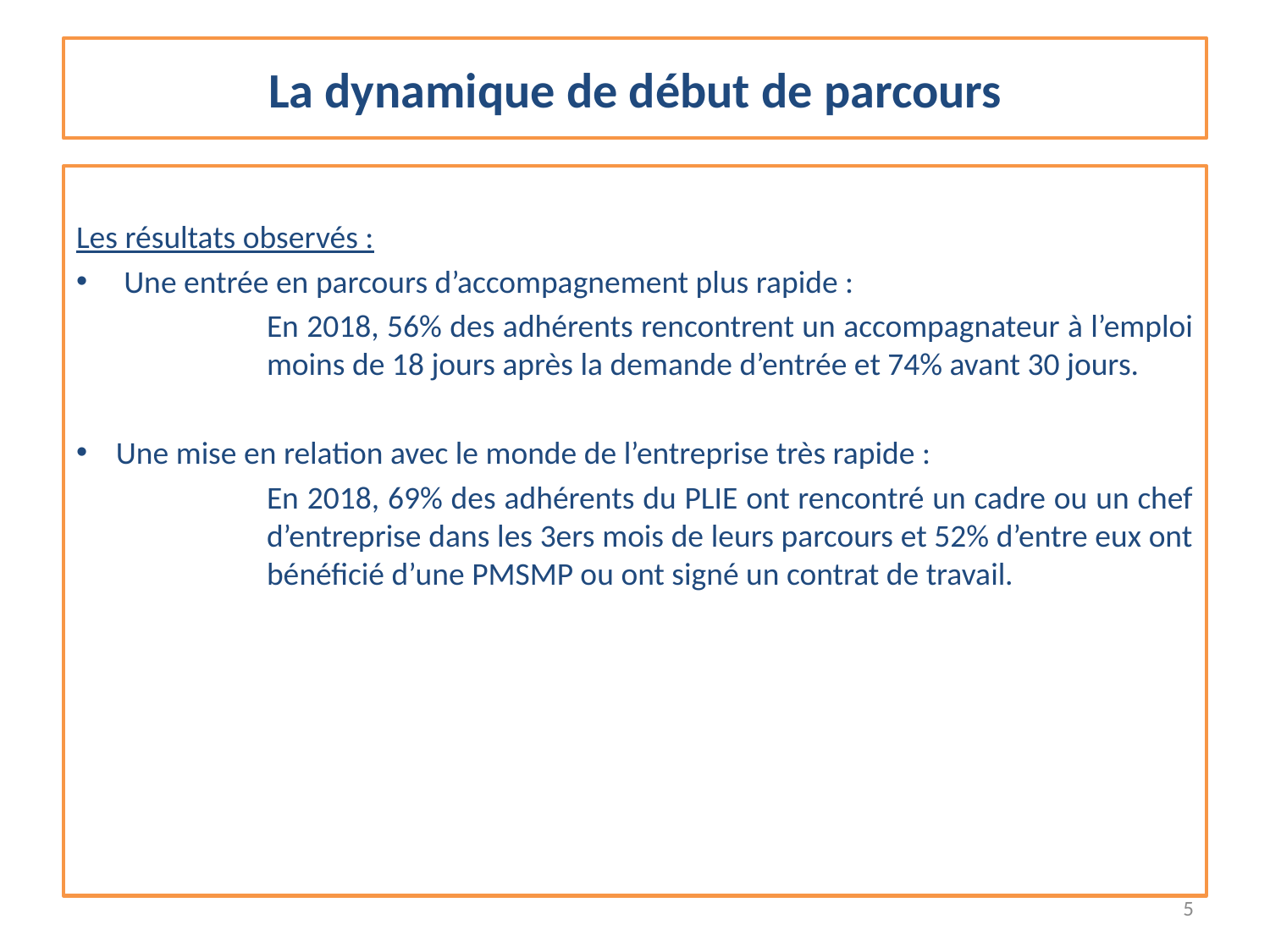

# La dynamique de début de parcours

Les résultats observés :
Une entrée en parcours d’accompagnement plus rapide :
	En 2018, 56% des adhérents rencontrent un accompagnateur à l’emploi 	moins de 18 jours après la demande d’entrée et 74% avant 30 jours.

Une mise en relation avec le monde de l’entreprise très rapide :
	En 2018, 69% des adhérents du PLIE ont rencontré un cadre ou un chef 	d’entreprise dans les 3ers mois de leurs parcours et 52% d’entre eux ont 	bénéficié d’une PMSMP ou ont signé un contrat de travail.
5